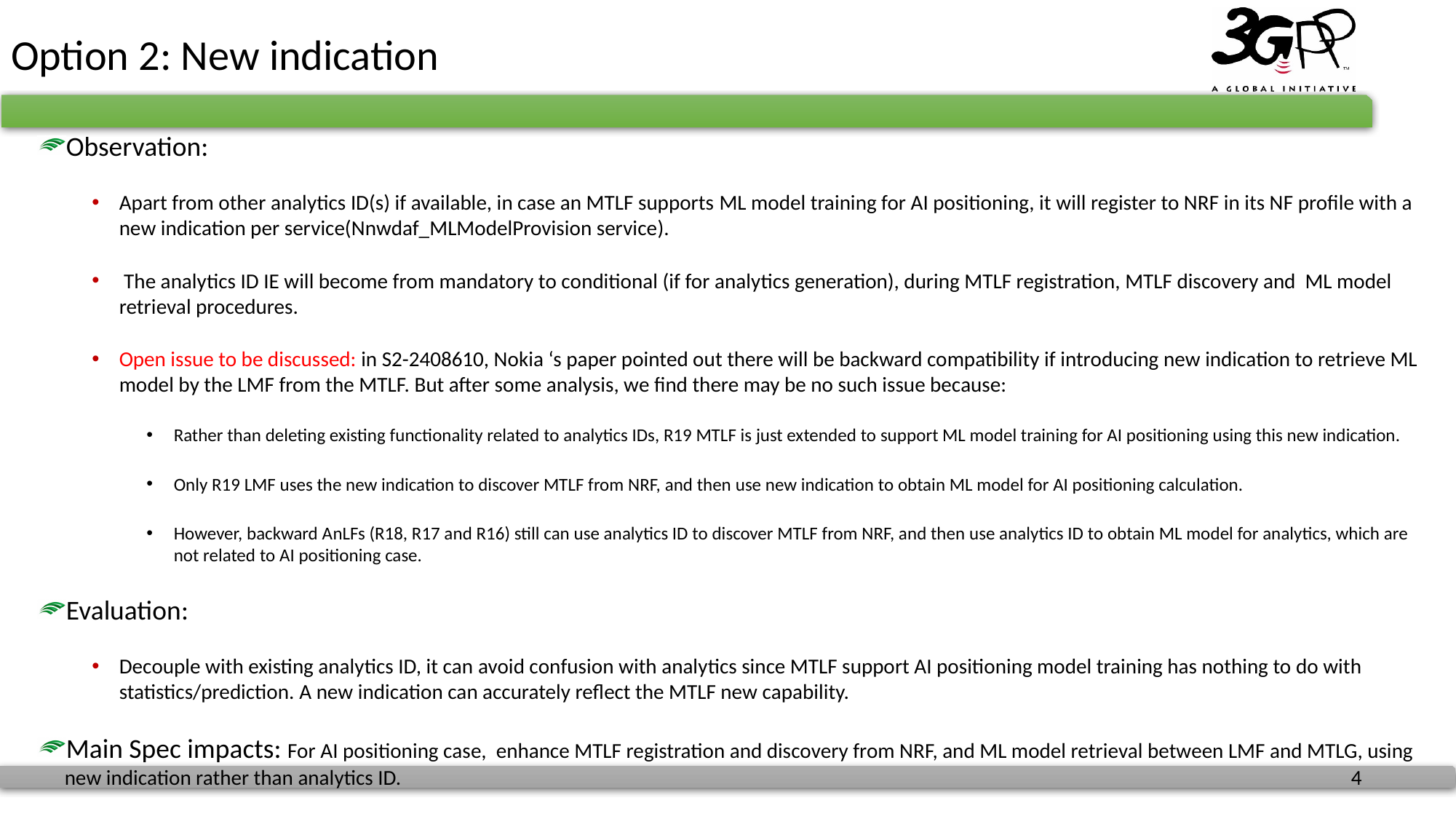

# Option 2: New indication
Observation:
Apart from other analytics ID(s) if available, in case an MTLF supports ML model training for AI positioning, it will register to NRF in its NF profile with a new indication per service(Nnwdaf_MLModelProvision service).
 The analytics ID IE will become from mandatory to conditional (if for analytics generation), during MTLF registration, MTLF discovery and  ML model retrieval procedures.
Open issue to be discussed: in S2-2408610, Nokia ‘s paper pointed out there will be backward compatibility if introducing new indication to retrieve ML model by the LMF from the MTLF. But after some analysis, we find there may be no such issue because:
Rather than deleting existing functionality related to analytics IDs, R19 MTLF is just extended to support ML model training for AI positioning using this new indication.
Only R19 LMF uses the new indication to discover MTLF from NRF, and then use new indication to obtain ML model for AI positioning calculation.
However, backward AnLFs (R18, R17 and R16) still can use analytics ID to discover MTLF from NRF, and then use analytics ID to obtain ML model for analytics, which are not related to AI positioning case.
Evaluation:
Decouple with existing analytics ID, it can avoid confusion with analytics since MTLF support AI positioning model training has nothing to do with statistics/prediction. A new indication can accurately reflect the MTLF new capability.
Main Spec impacts: For AI positioning case,  enhance MTLF registration and discovery from NRF, and ML model retrieval between LMF and MTLG, using new indication rather than analytics ID.